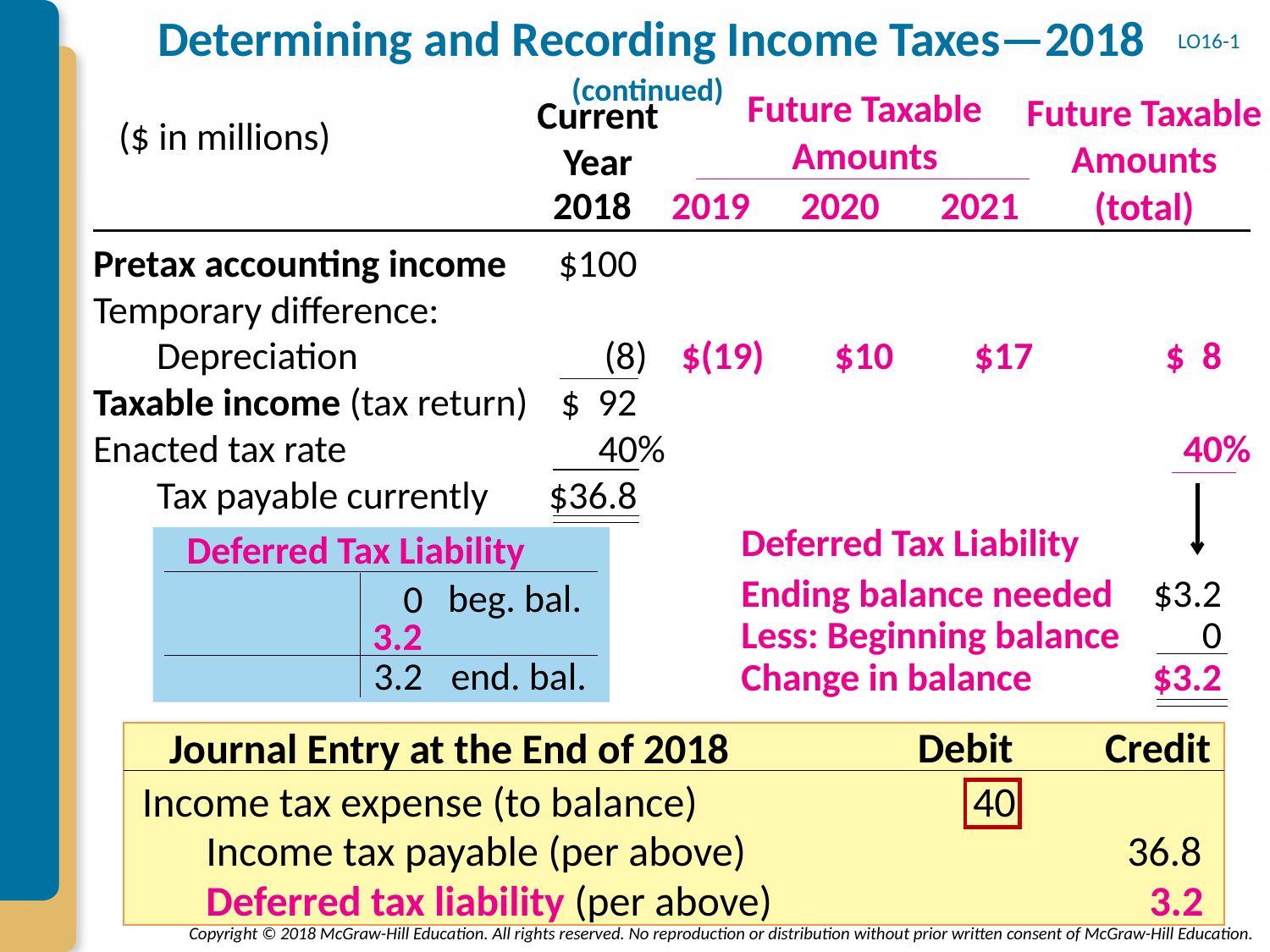

# Determining and Recording Income Taxes—2018 (continued)
LO16-1
Future Taxable
Amounts
Future Taxable
Amounts (total)
Current Year
($ in millions)

2018
2019
2020
2021
Pretax accounting income
$100
Temporary difference:
Depreciation
(8)
$(19)
$10
$17
$  8
Taxable income (tax return)
$  92
Enacted tax rate
40%
40%
Tax payable currently
$36.8
Deferred Tax Liability
Deferred Tax Liability

Ending balance needed
$3.2
0
beg. bal.
Less: Beginning balance
0
3.2
3.2
end. bal.
Change in balance
$3.2
Debit
Credit
Journal Entry at the End of 2018

Income tax expense (to balance)
40

Income tax payable (per above)
36.8
Deferred tax liability (per above)
3.2